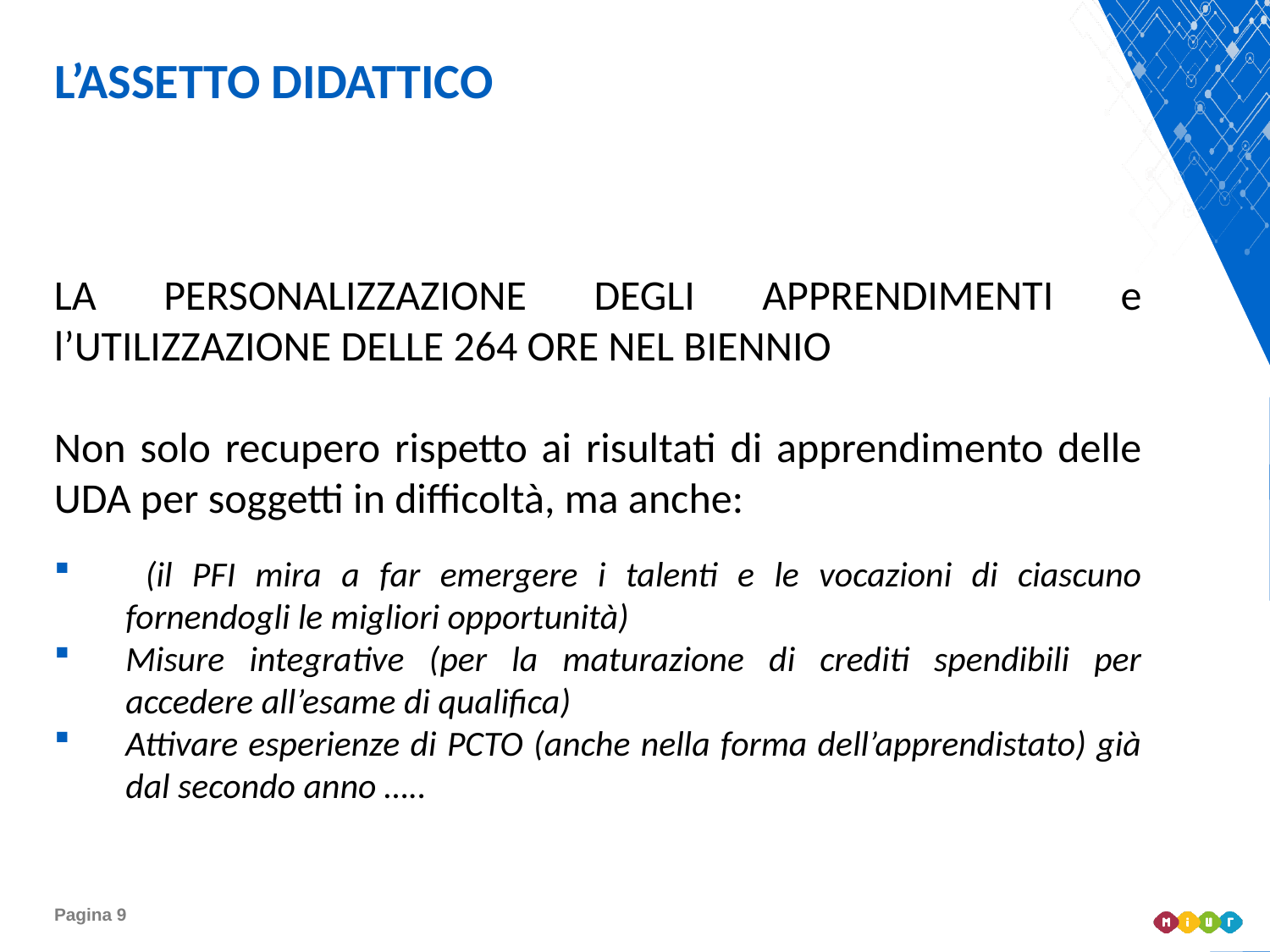

L’ASSETTO DIDATTICO
LA PERSONALIZZAZIONE DEGLI APPRENDIMENTI e l’UTILIZZAZIONE DELLE 264 ORE NEL BIENNIO

Non solo recupero rispetto ai risultati di apprendimento delle UDA per soggetti in difficoltà, ma anche:

 (il PFI mira a far emergere i talenti e le vocazioni di ciascuno fornendogli le migliori opportunità)
Misure integrative (per la maturazione di crediti spendibili per accedere all’esame di qualifica)
Attivare esperienze di PCTO (anche nella forma dell’apprendistato) già dal secondo anno …..